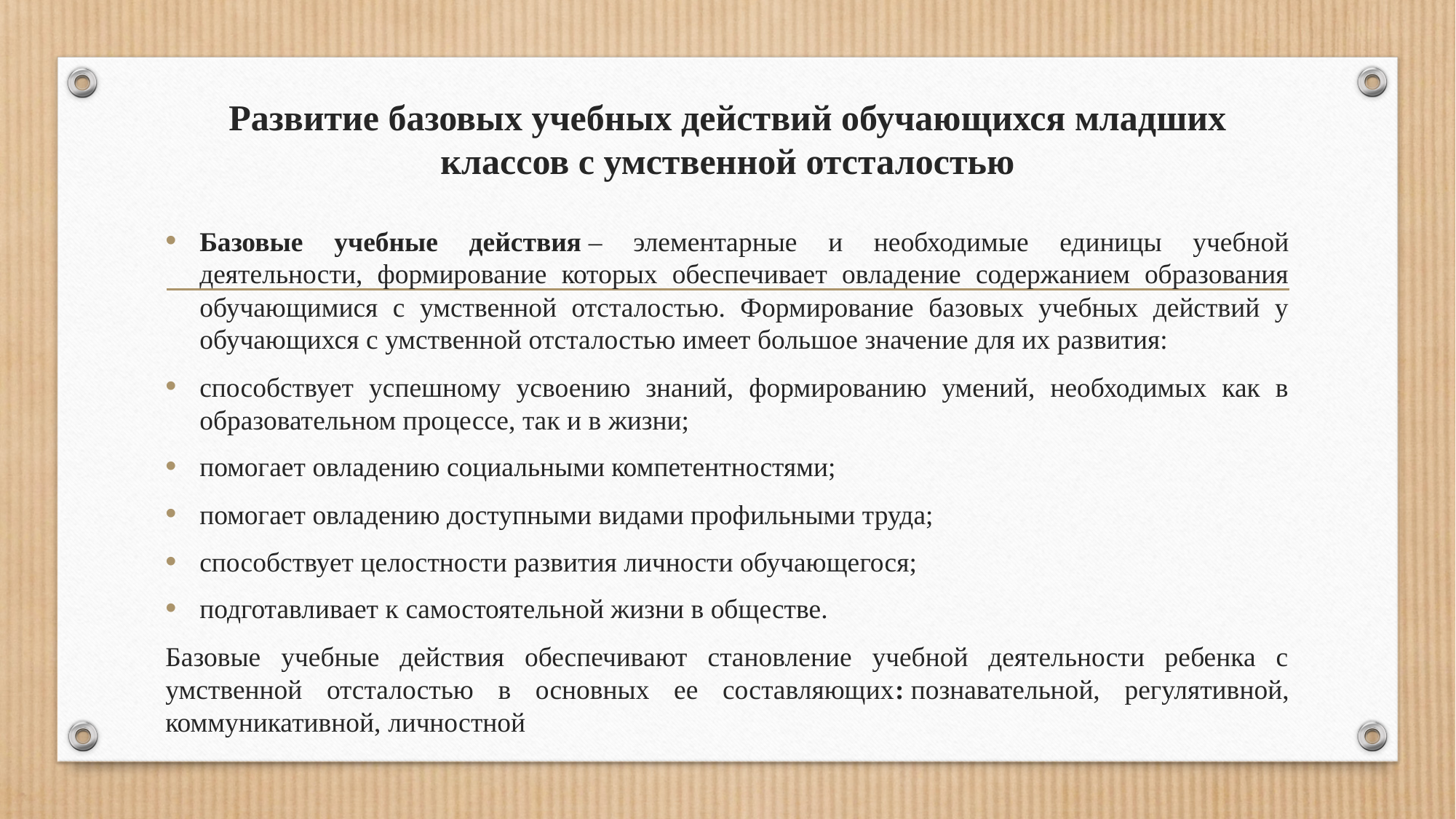

# Развитие базовых учебных действий обучающихся младших классов с умственной отсталостью
Базовые учебные действия – элементарные и необходимые единицы учебной деятельности, формирование которых обеспечивает овладение содержанием образования обучающимися с умственной отсталостью. Формирование базовых учебных действий у обучающихся с умственной отсталостью имеет большое значение для их развития:
способствует успешному усвоению знаний, формированию умений, необходимых как в образовательном процессе, так и в жизни;
помогает овладению социальными компетентностями;
помогает овладению доступными видами профильными труда;
способствует целостности развития личности обучающегося;
подготавливает к самостоятельной жизни в обществе.
Базовые учебные действия обеспечивают становление учебной деятельности ребенка с умственной отсталостью в основных ее составляющих: познавательной, регулятивной, коммуникативной, личностной